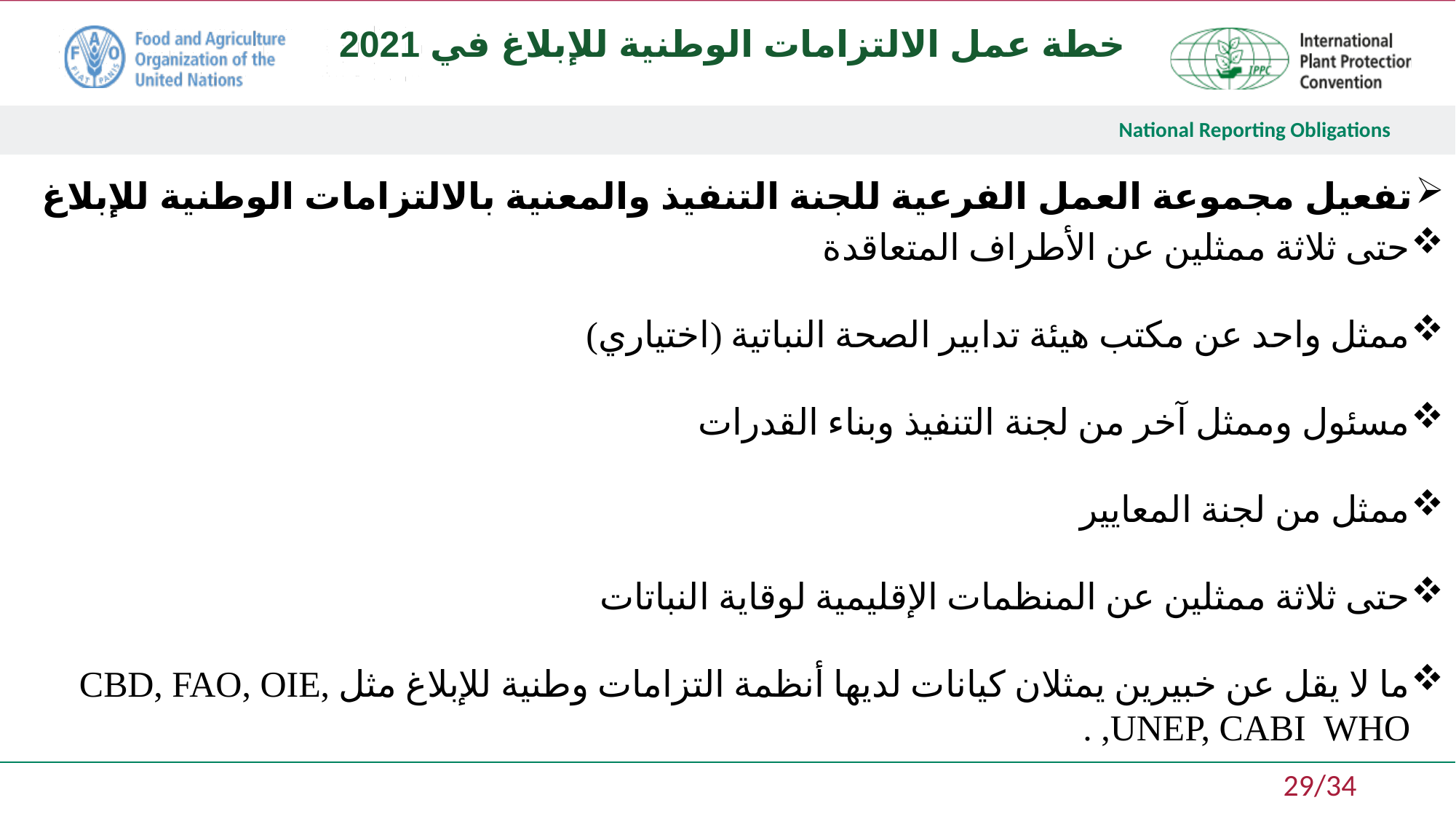

خطة عمل الالتزامات الوطنية للإبلاغ في 2021

تفعيل مجموعة العمل الفرعية للجنة التنفيذ والمعنية بالالتزامات الوطنية للإبلاغ
حتى ثلاثة ممثلين عن الأطراف المتعاقدة

ممثل واحد عن مكتب هيئة تدابير الصحة النباتية (اختياري)

مسئول وممثل آخر من لجنة التنفيذ وبناء القدرات

ممثل من لجنة المعايير

حتى ثلاثة ممثلين عن المنظمات الإقليمية لوقاية النباتات

ما لا يقل عن خبيرين يمثلان كيانات لديها أنظمة التزامات وطنية للإبلاغ مثل CBD, FAO, OIE, UNEP, CABI  WHO, .